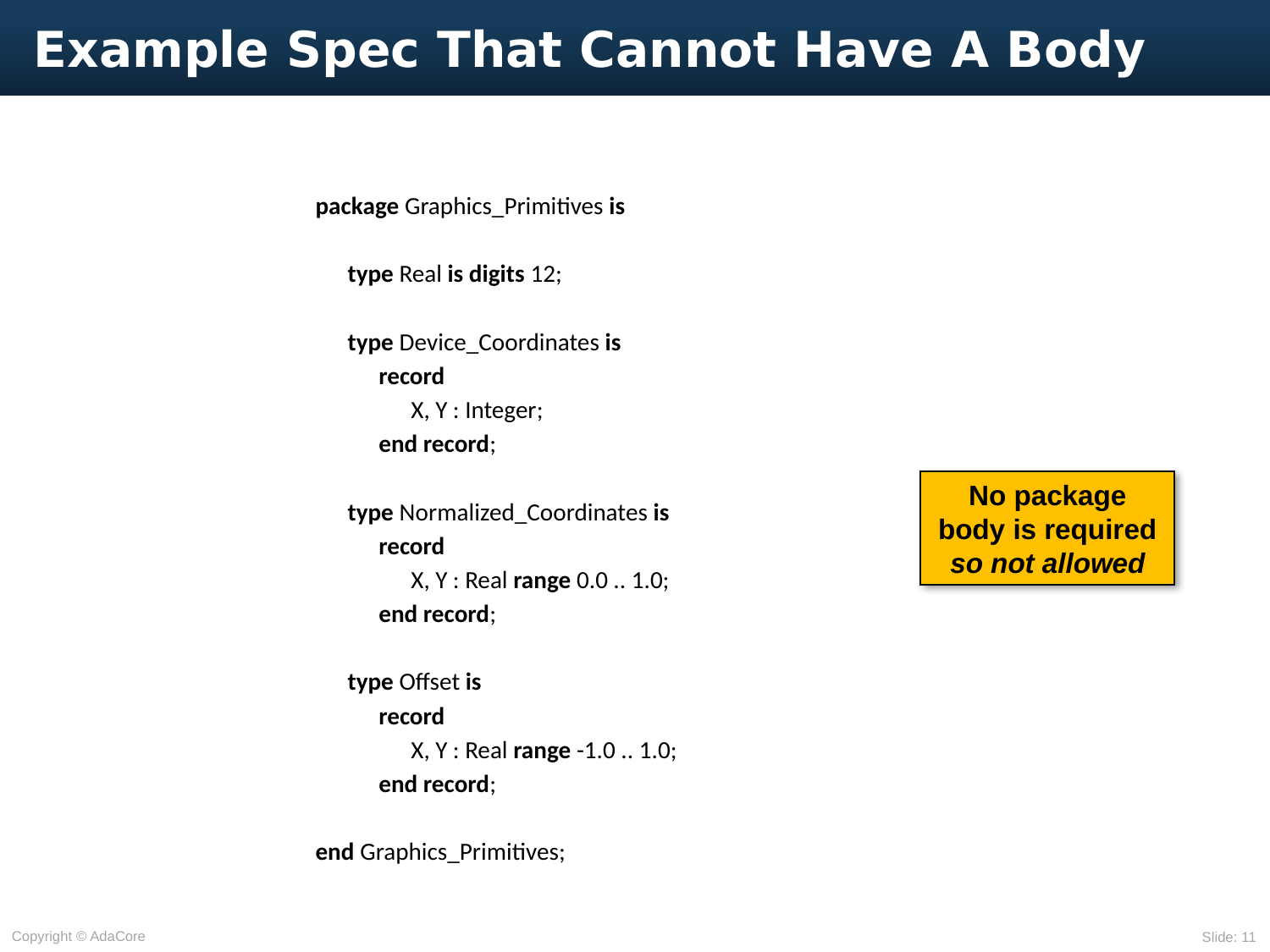

# Example Spec That Cannot Have A Body

package Graphics_Primitives is

	type Real is digits 12;

	type Device_Coordinates is
		record
			X, Y : Integer;
		end record;

	type Normalized_Coordinates is
		record
			X, Y : Real range 0.0 .. 1.0;
		end record;

	type Offset is
		record
			X, Y : Real range -1.0 .. 1.0;
		end record;

end Graphics_Primitives;
No package body is required so not allowed